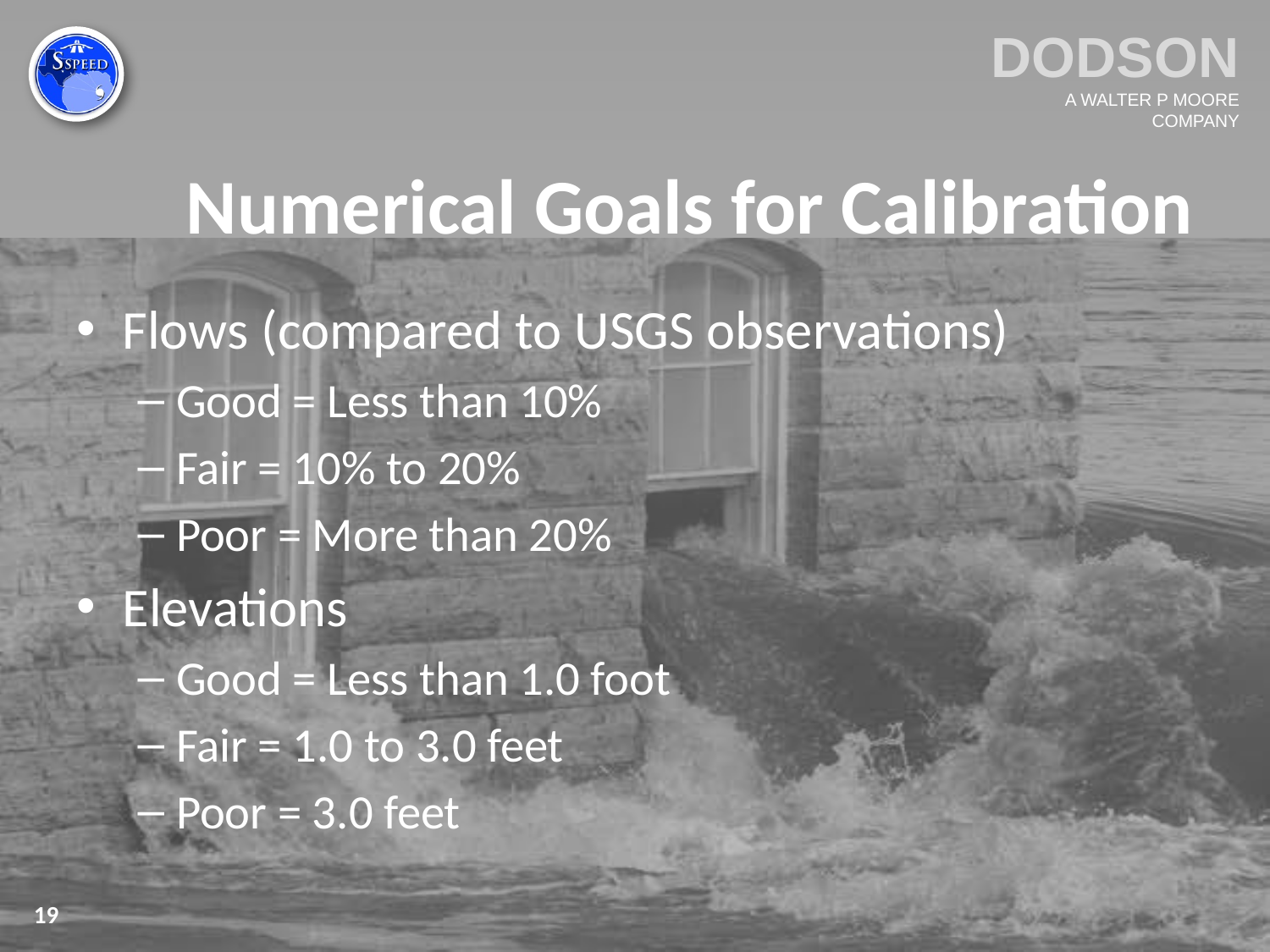

# Numerical Goals for Calibration
Flows (compared to USGS observations)
Good = Less than 10%
Fair = 10% to 20%
Poor = More than 20%
Elevations
Good = Less than 1.0 foot
Fair = 1.0 to 3.0 feet
Poor = 3.0 feet

19